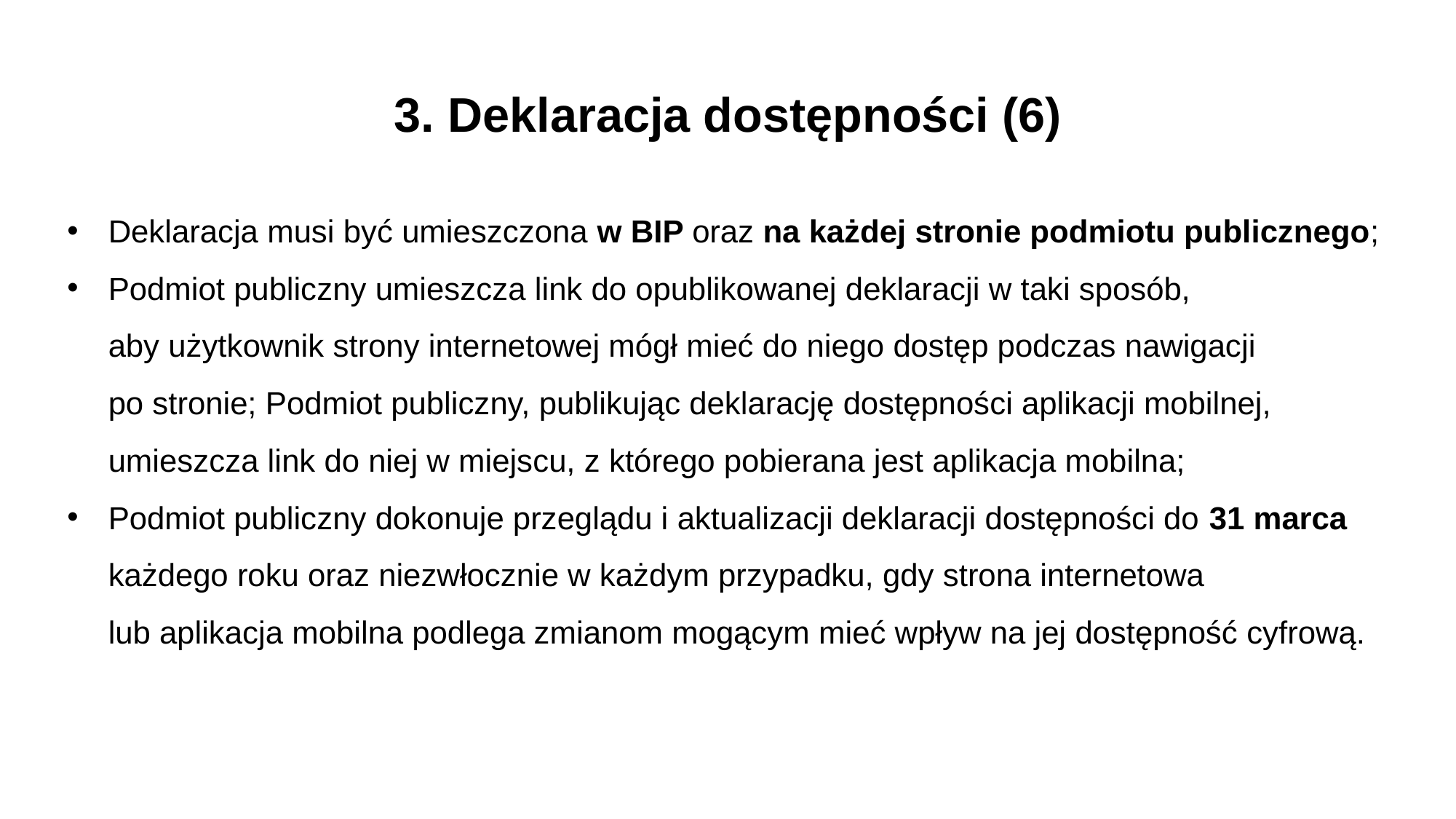

3. Deklaracja dostępności (6)
Deklaracja musi być umieszczona w BIP oraz na każdej stronie podmiotu publicznego;
Podmiot publiczny umieszcza link do opublikowanej deklaracji w taki sposób,
aby użytkownik strony internetowej mógł mieć do niego dostęp podczas nawigacji
po stronie; Podmiot publiczny, publikując deklarację dostępności aplikacji mobilnej, umieszcza link do niej w miejscu, z którego pobierana jest aplikacja mobilna;
Podmiot publiczny dokonuje przeglądu i aktualizacji deklaracji dostępności do 31 marca każdego roku oraz niezwłocznie w każdym przypadku, gdy strona internetowa
lub aplikacja mobilna podlega zmianom mogącym mieć wpływ na jej dostępność cyfrową.